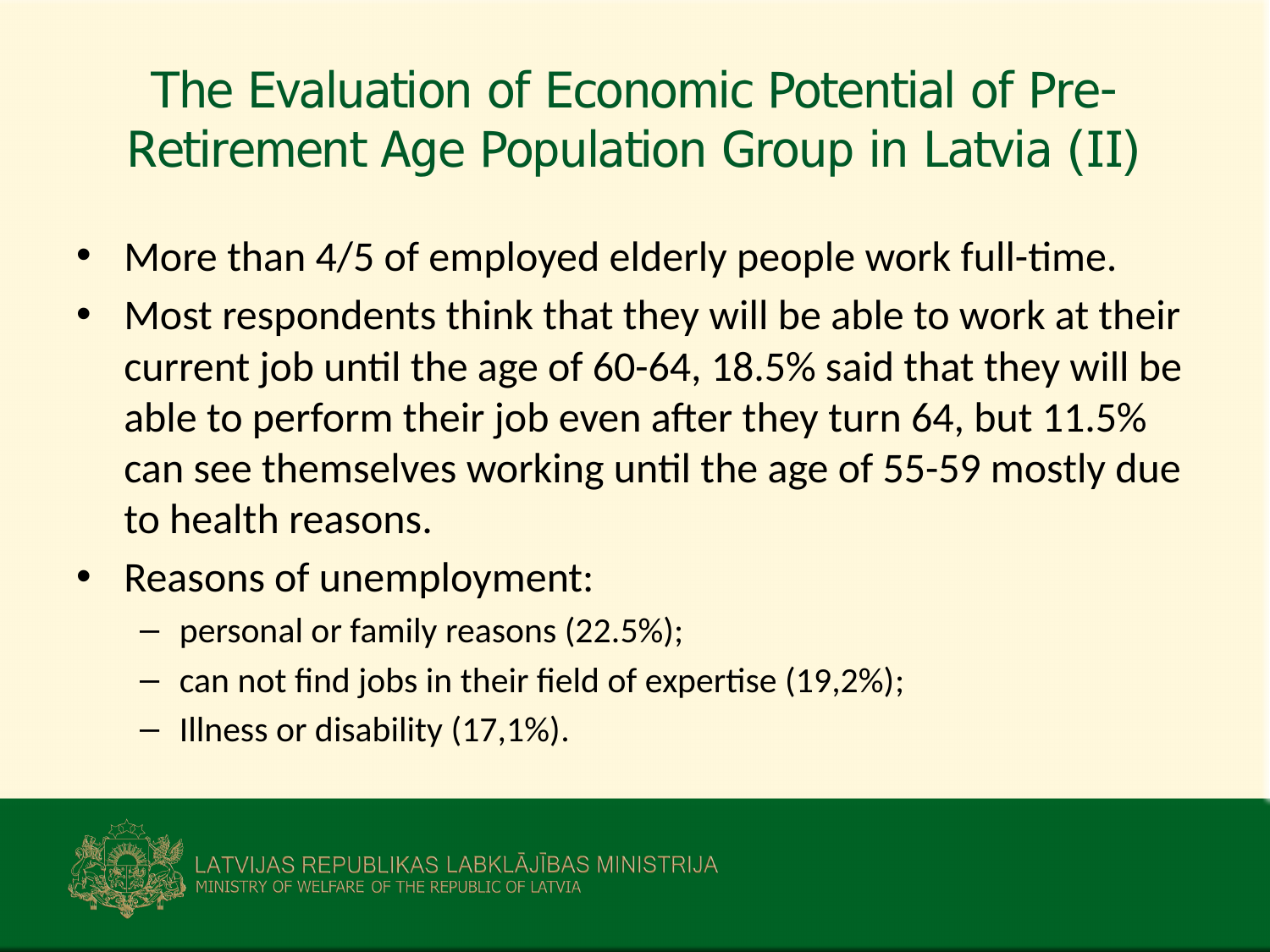

# The Evaluation of Economic Potential of Pre-Retirement Age Population Group in Latvia (II)
More than 4/5 of employed elderly people work full-time.
Most respondents think that they will be able to work at their current job until the age of 60-64, 18.5% said that they will be able to perform their job even after they turn 64, but 11.5% can see themselves working until the age of 55-59 mostly due to health reasons.
Reasons of unemployment:
personal or family reasons (22.5%);
can not find jobs in their field of expertise (19,2%);
Illness or disability (17,1%).